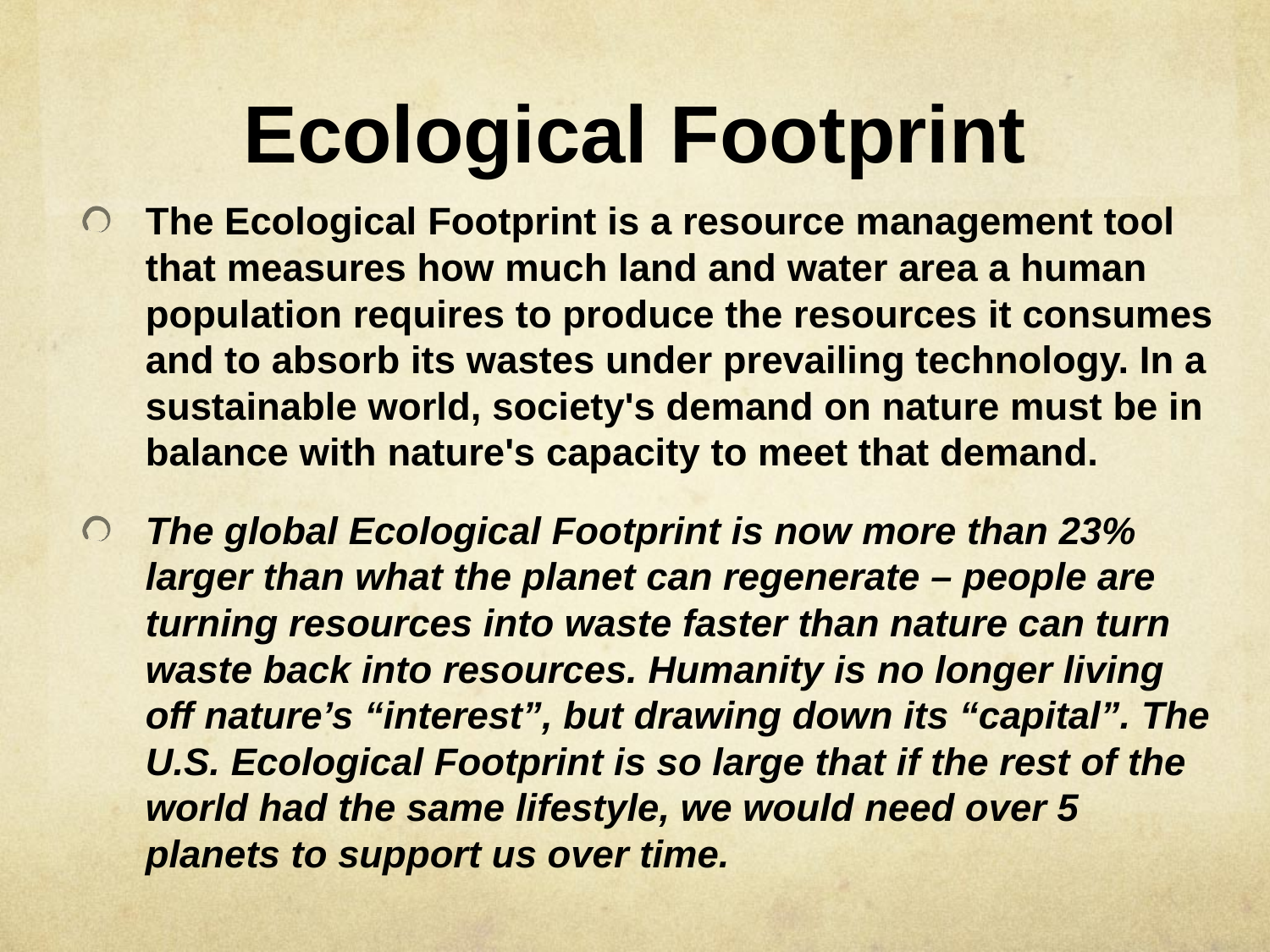

# Ecological Footprint
The Ecological Footprint is a resource management tool that measures how much land and water area a human population requires to produce the resources it consumes and to absorb its wastes under prevailing technology. In a sustainable world, society's demand on nature must be in balance with nature's capacity to meet that demand.
The global Ecological Footprint is now more than 23% larger than what the planet can regenerate – people are turning resources into waste faster than nature can turn waste back into resources. Humanity is no longer living off nature’s “interest”, but drawing down its “capital”. The U.S. Ecological Footprint is so large that if the rest of the world had the same lifestyle, we would need over 5 planets to support us over time.